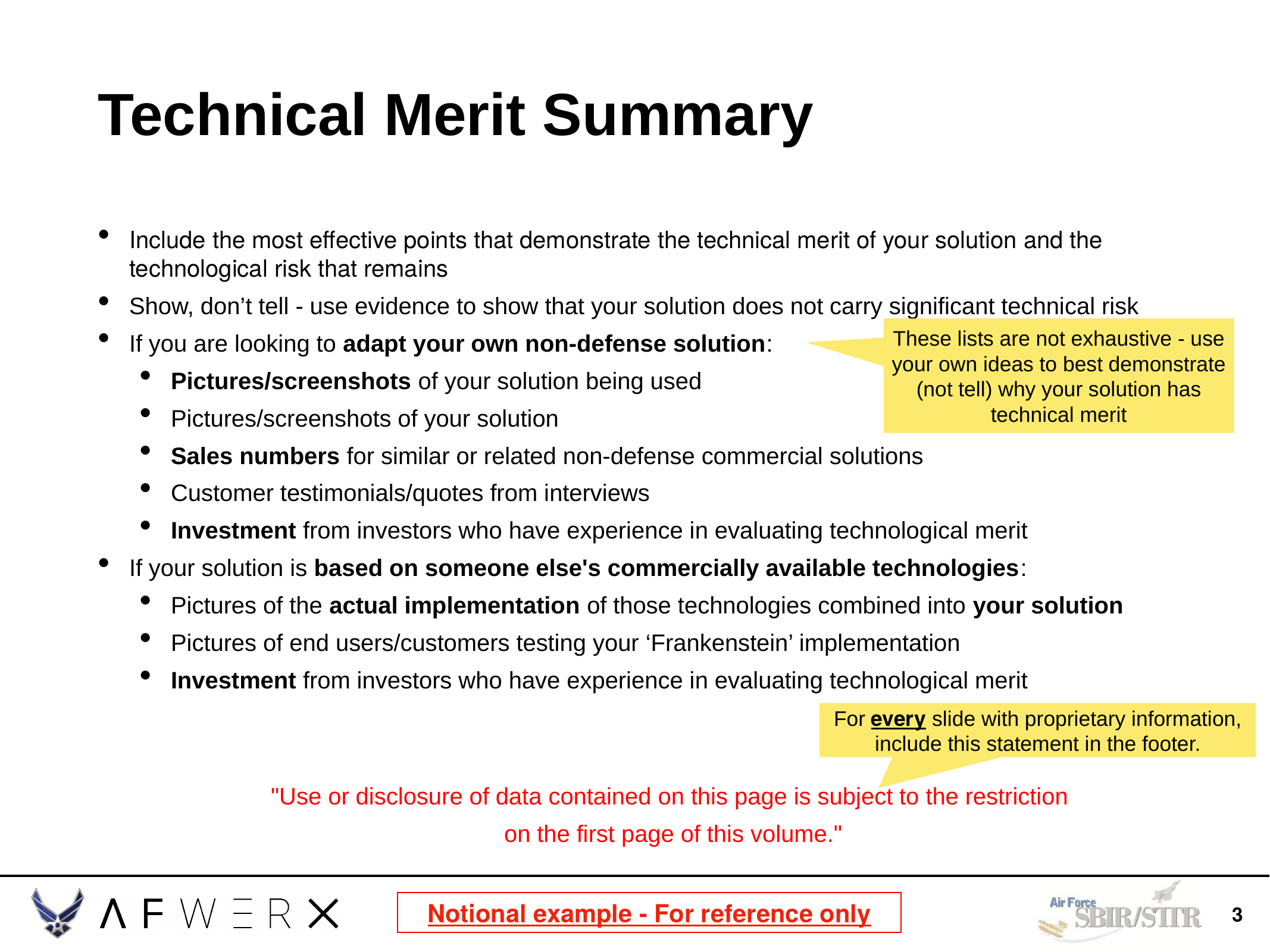

# Technical Merit Summary
Include the most effective points that demonstrate the technical merit of your solution and the technological risk that remains
Show, don’t tell - use evidence to show that your solution does not carry significant technical risk
If you are looking to adapt your own non-defense solution:
Pictures/screenshots of your solution being used
Pictures/screenshots of your solution
Sales numbers for similar or related non-defense commercial solutions
Customer testimonials/quotes from interviews
Investment from investors who have experience in evaluating technological merit
If your solution is based on someone else's commercially available technologies:
Pictures of the actual implementation of those technologies combined into your solution
Pictures of end users/customers testing your ‘Frankenstein’ implementation
Investment from investors who have experience in evaluating technological merit

"Use or disclosure of data contained on this page is subject to the restriction
on the first page of this volume."

These lists are not exhaustive - use your own ideas to best demonstrate (not tell) why your solution has technical merit
For every slide with proprietary information, include this statement in the footer.